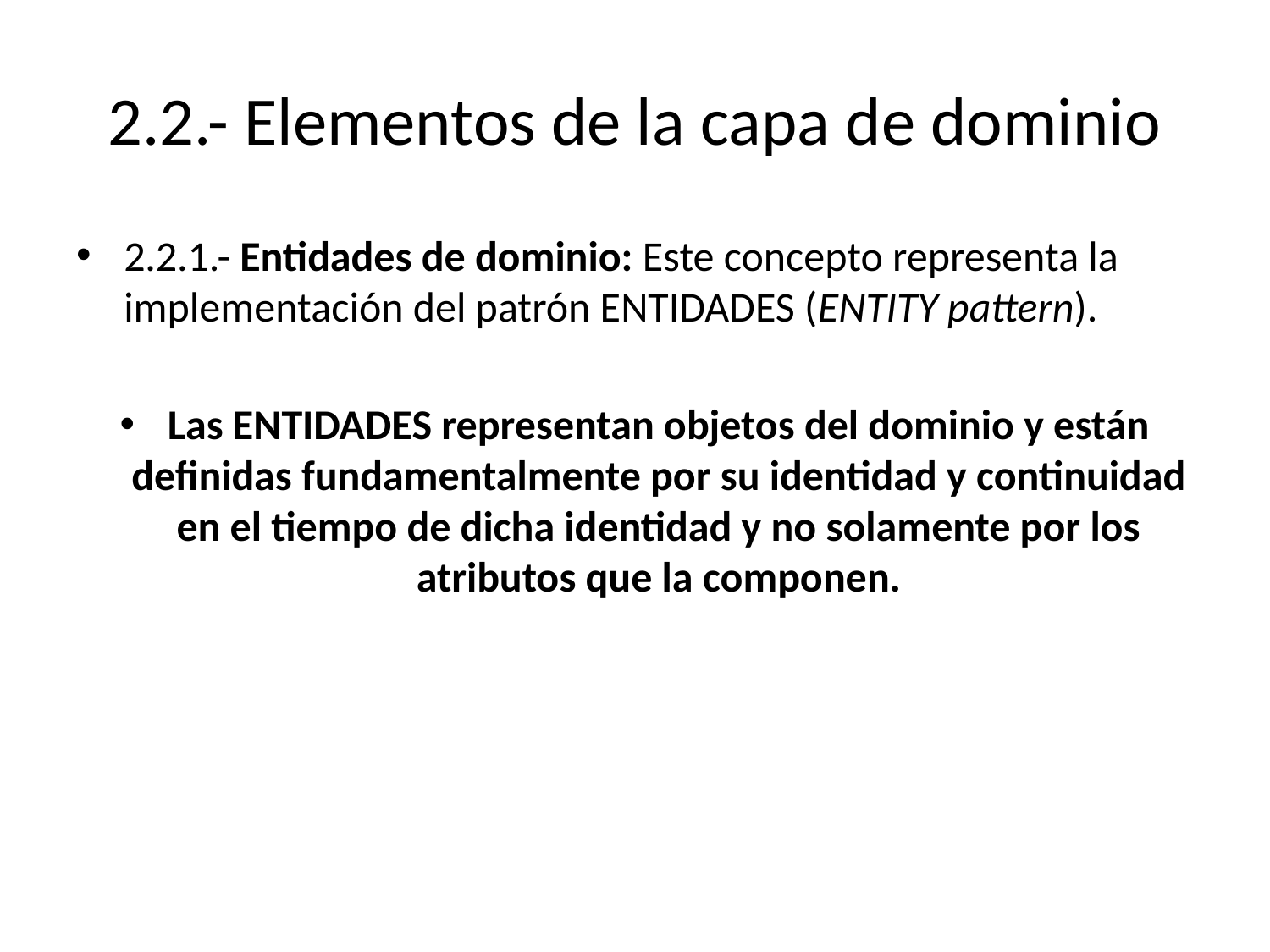

# 2.2.- Elementos de la capa de dominio
2.2.1.- Entidades de dominio: Este concepto representa la implementación del patrón ENTIDADES (ENTITY pattern).

Las ENTIDADES representan objetos del dominio y están definidas fundamentalmente por su identidad y continuidad en el tiempo de dicha identidad y no solamente por los atributos que la componen.